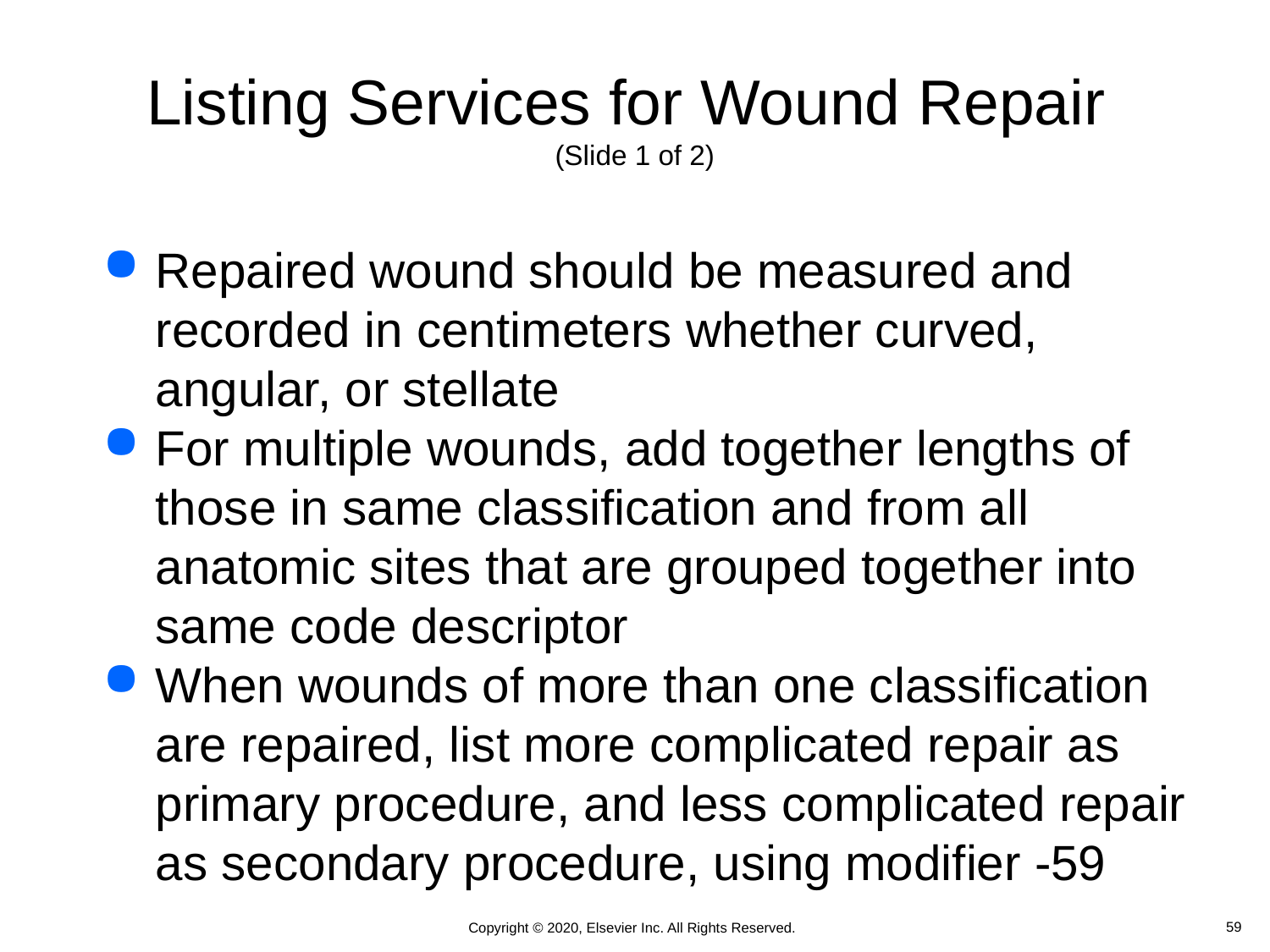

# Listing Services for Wound Repair (Slide 1 of 2)
Repaired wound should be measured and recorded in centimeters whether curved, angular, or stellate
For multiple wounds, add together lengths of those in same classification and from all anatomic sites that are grouped together into same code descriptor
When wounds of more than one classification are repaired, list more complicated repair as primary procedure, and less complicated repair as secondary procedure, using modifier -59
 59